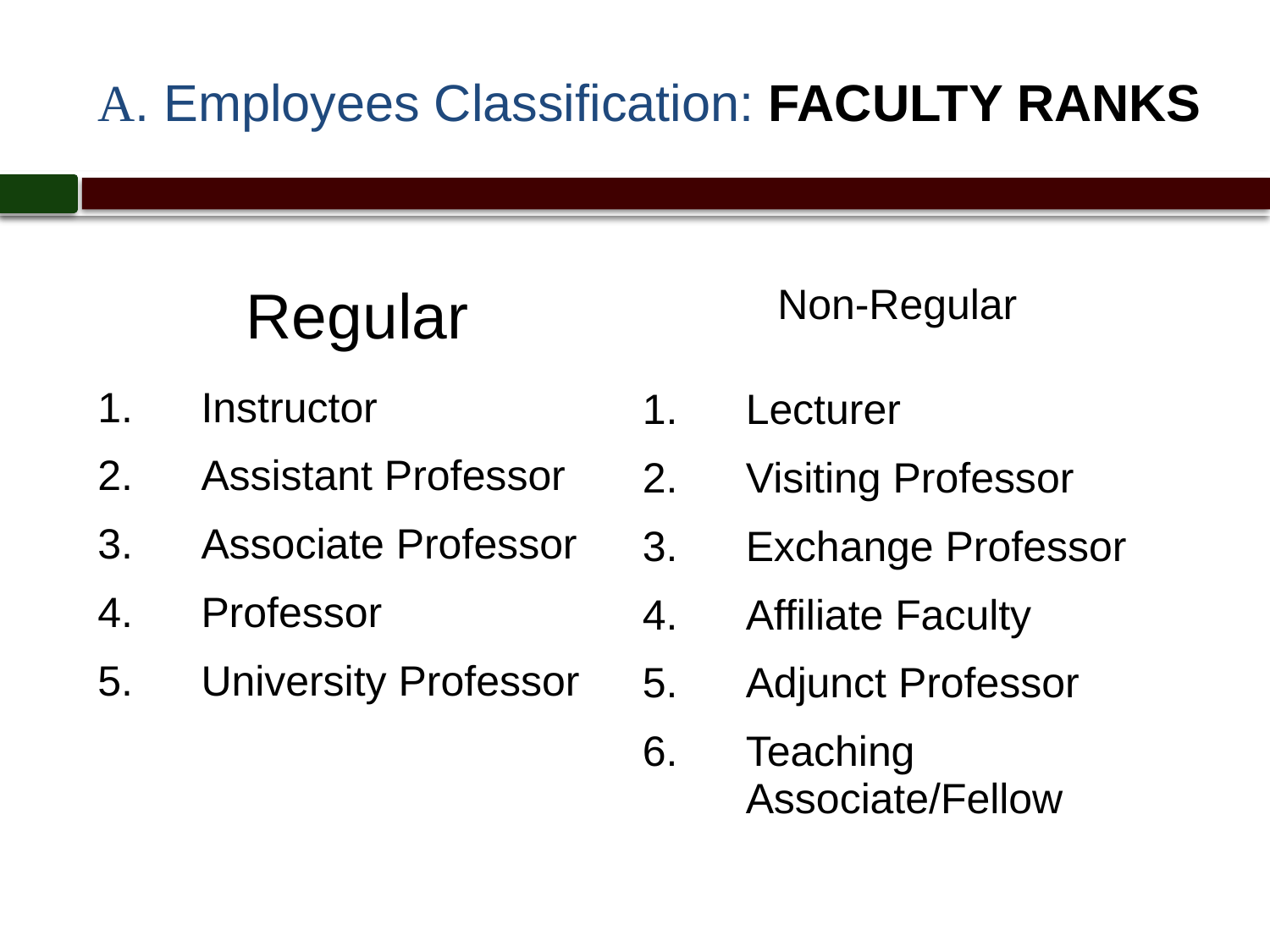

# A. Employees Classification: FACULTY RANKS

| Regular Instructor Assistant Professor Associate Professor Professor University Professor | Non-Regular Lecturer Visiting Professor Exchange Professor Affiliate Faculty Adjunct Professor Teaching Associate/Fellow |
| --- | --- |